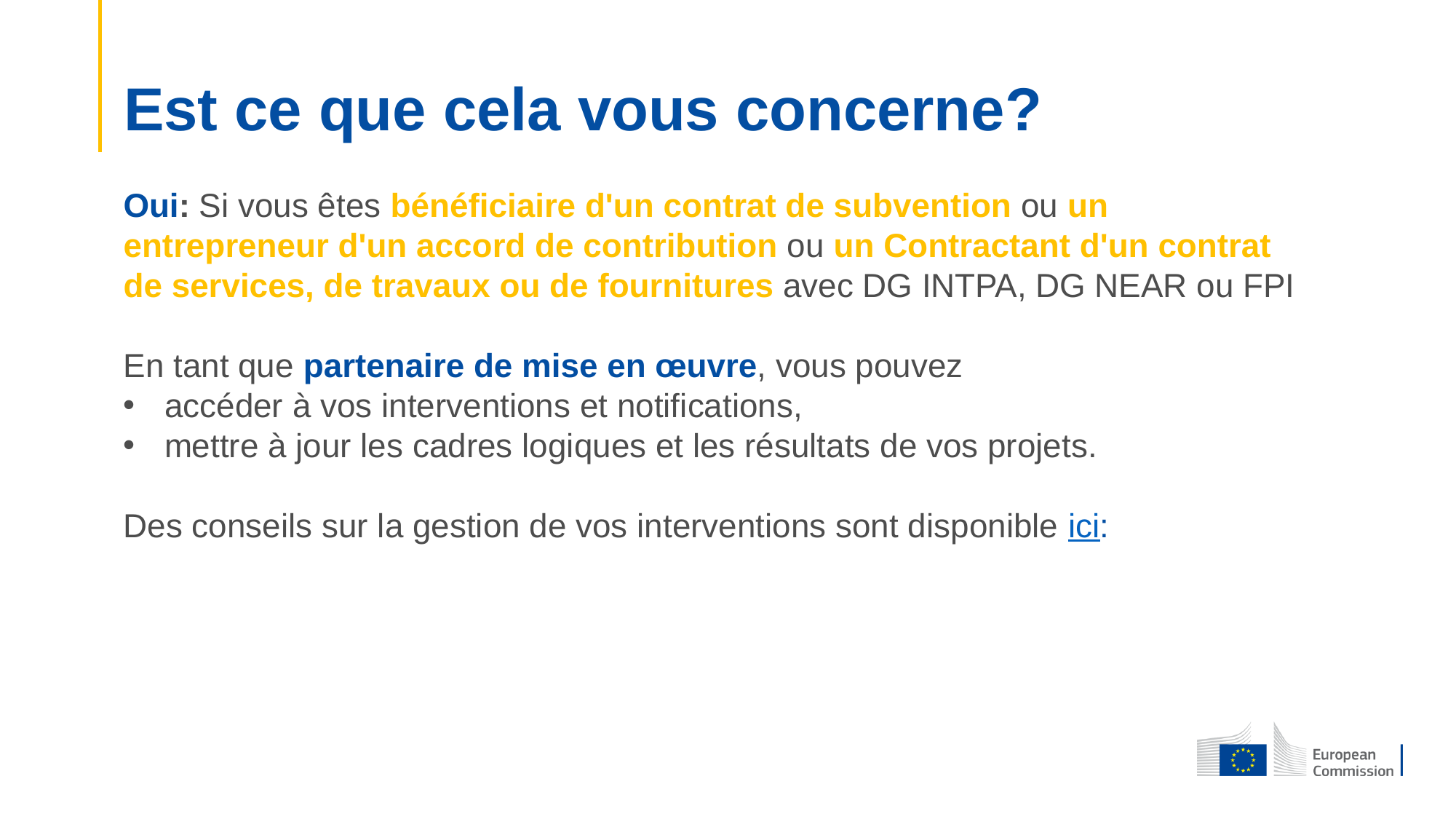

# Est ce que cela vous concerne?
Oui: Si vous êtes bénéficiaire d'un contrat de subvention ou un entrepreneur d'un accord de contribution ou un Contractant d'un contrat de services, de travaux ou de fournitures avec DG INTPA, DG NEAR ou FPI

En tant que partenaire de mise en œuvre, vous pouvez
accéder à vos interventions et notifications,
mettre à jour les cadres logiques et les résultats de vos projets.

Des conseils sur la gestion de vos interventions sont disponible ici: